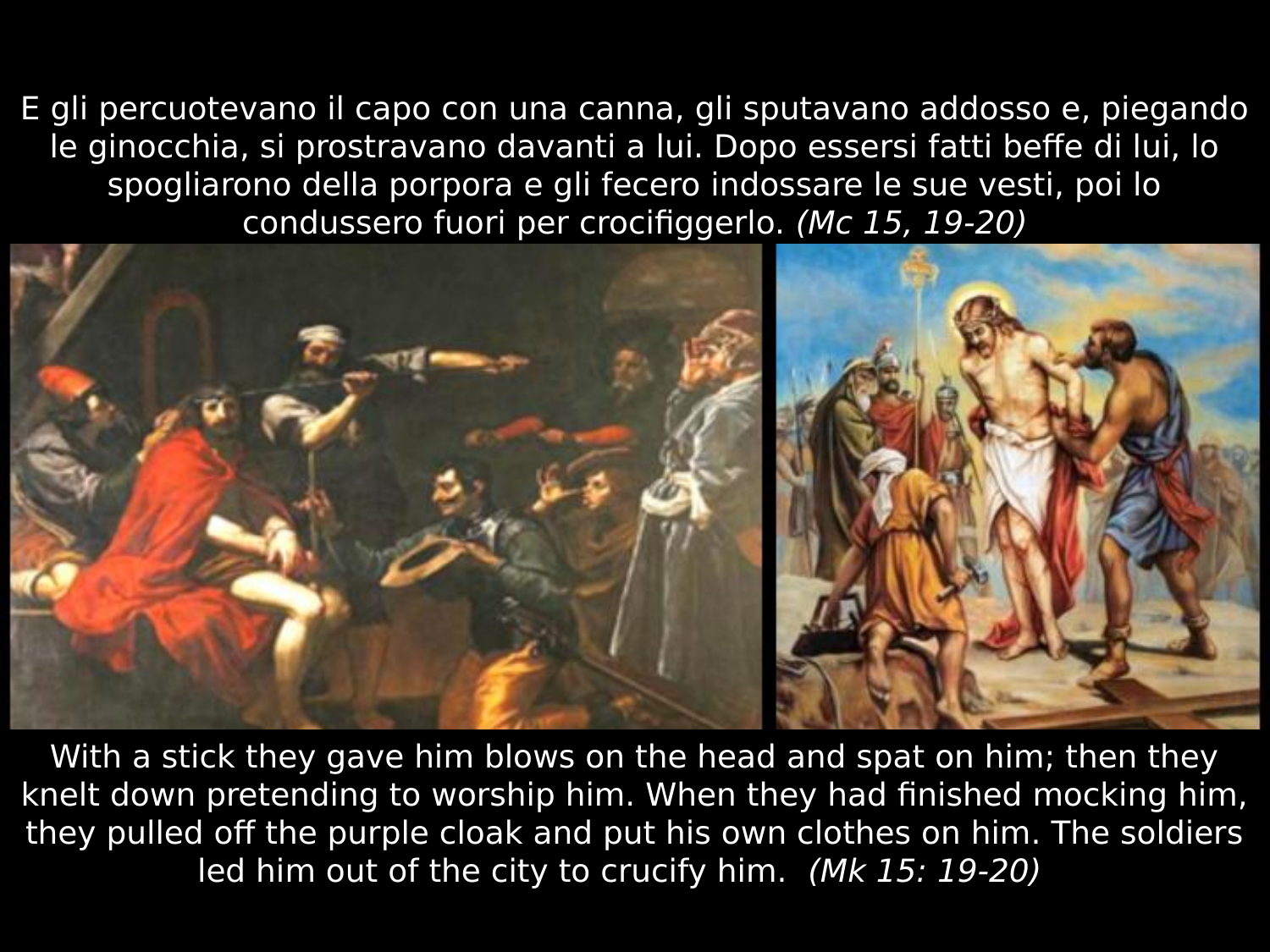

# E gli percuotevano il capo con una canna, gli sputavano addosso e, piegando le ginocchia, si prostravano davanti a lui. Dopo essersi fatti beffe di lui, lo spogliarono della porpora e gli fecero indossare le sue vesti, poi lo condussero fuori per crocifiggerlo. (Mc 15, 19-20)
With a stick they gave him blows on the head and spat on him; then they knelt down pretending to worship him. When they had finished mocking him, they pulled off the purple cloak and put his own clothes on him. The soldiers led him out of the city to crucify him.  (Mk 15: 19-20)